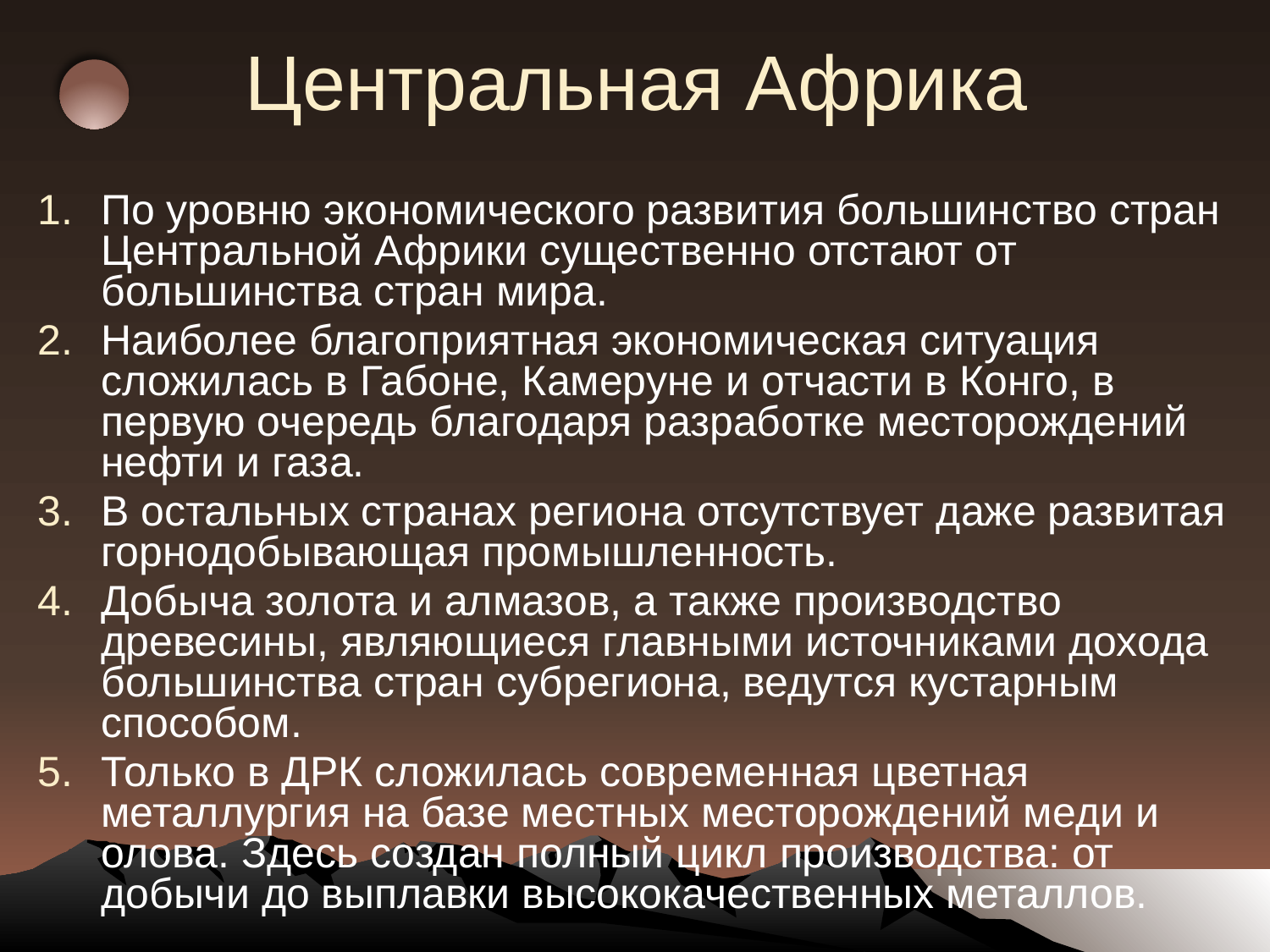

# Центральная Африка

По уровню экономического развития большинство стран Центральной Африки существенно отстают от большинства стран мира.
Наиболее благоприятная экономическая ситуация сложилась в Габоне, Камеруне и отчасти в Конго, в первую очередь благодаря разработке месторождений нефти и газа.
В остальных странах региона отсутствует даже развитая горнодобывающая промышленность.
Добыча золота и алмазов, а также производство древесины, являющиеся главными источниками дохода большинства стран субрегиона, ведутся кустарным способом.
Только в ДРК сложилась современная цветная металлургия на базе местных месторождений меди и олова. Здесь создан полный цикл производства: от добычи до выплавки высококачественных металлов.